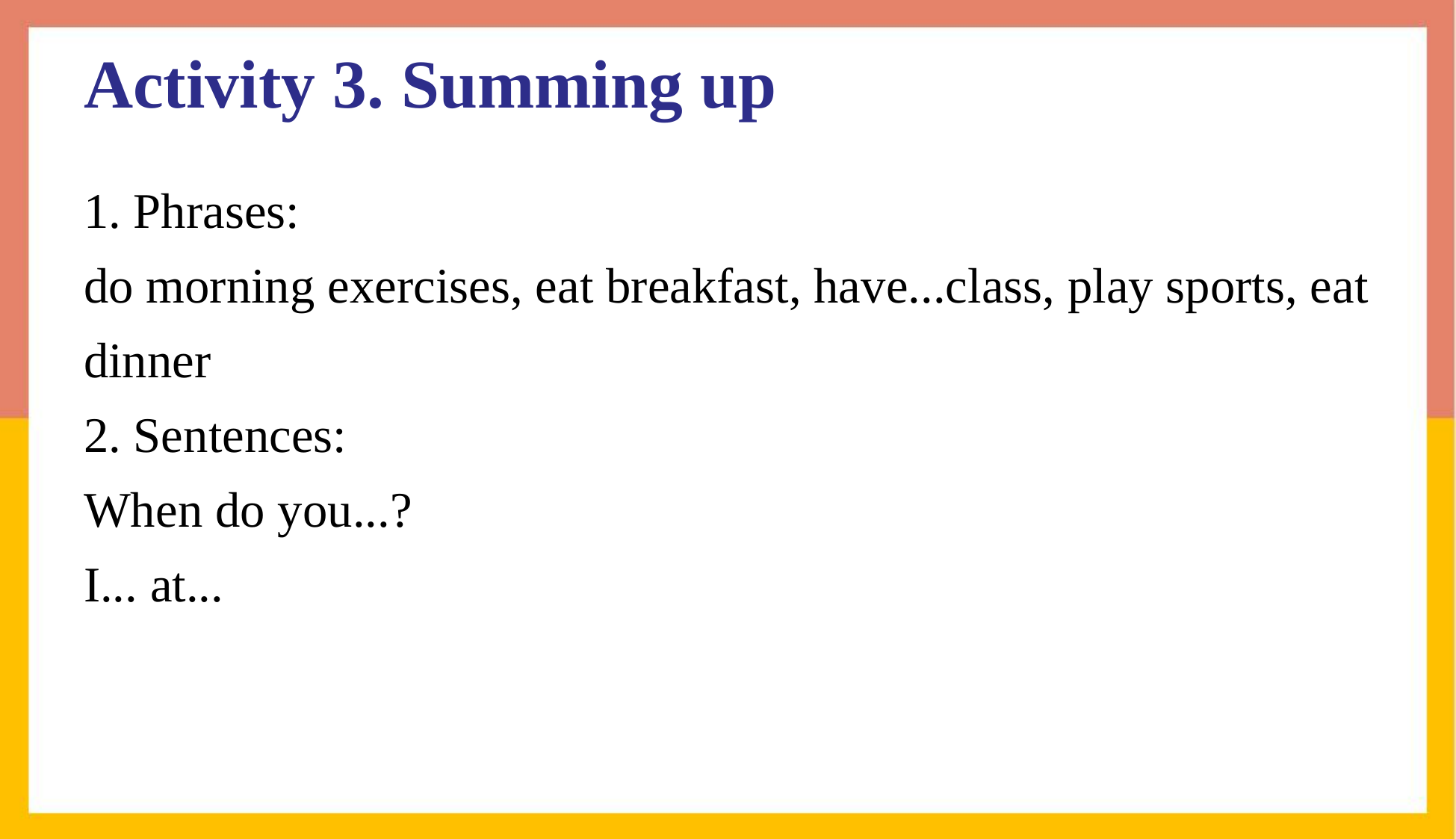

# Activity 3. Summing up
1. Phrases:
do morning exercises, eat breakfast, have...class, play sports, eat dinner
2. Sentences:
When do you...?
I... at...